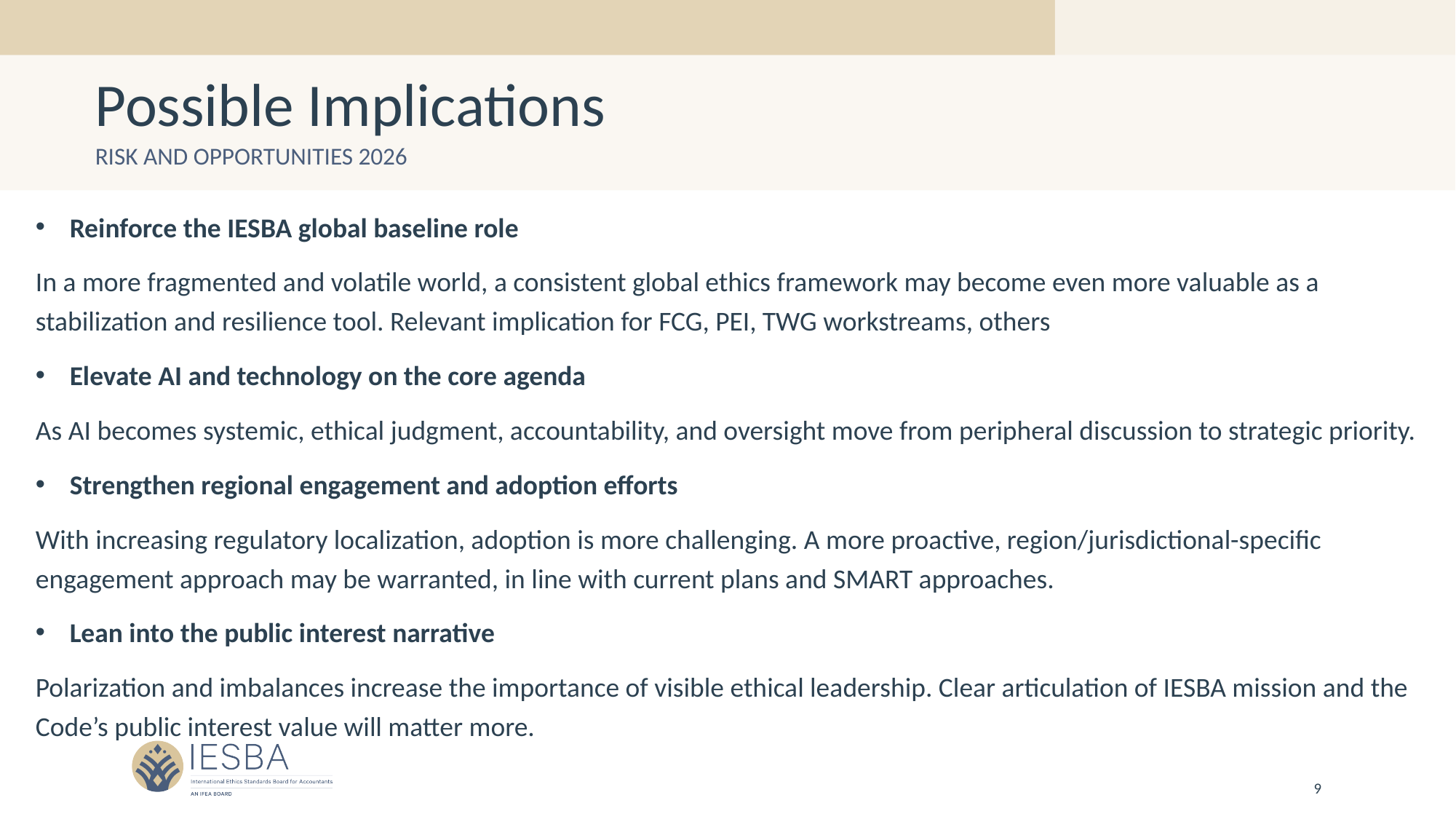

# Possible Implications
Risk and Opportunities 2026

Reinforce the IESBA global baseline role
In a more fragmented and volatile world, a consistent global ethics framework may become even more valuable as a stabilization and resilience tool. Relevant implication for FCG, PEI, TWG workstreams, others
Elevate AI and technology on the core agenda
As AI becomes systemic, ethical judgment, accountability, and oversight move from peripheral discussion to strategic priority.
Strengthen regional engagement and adoption efforts
With increasing regulatory localization, adoption is more challenging. A more proactive, region/jurisdictional-specific engagement approach may be warranted, in line with current plans and SMART approaches.
Lean into the public interest narrative
Polarization and imbalances increase the importance of visible ethical leadership. Clear articulation of IESBA mission and the Code’s public interest value will matter more.

9